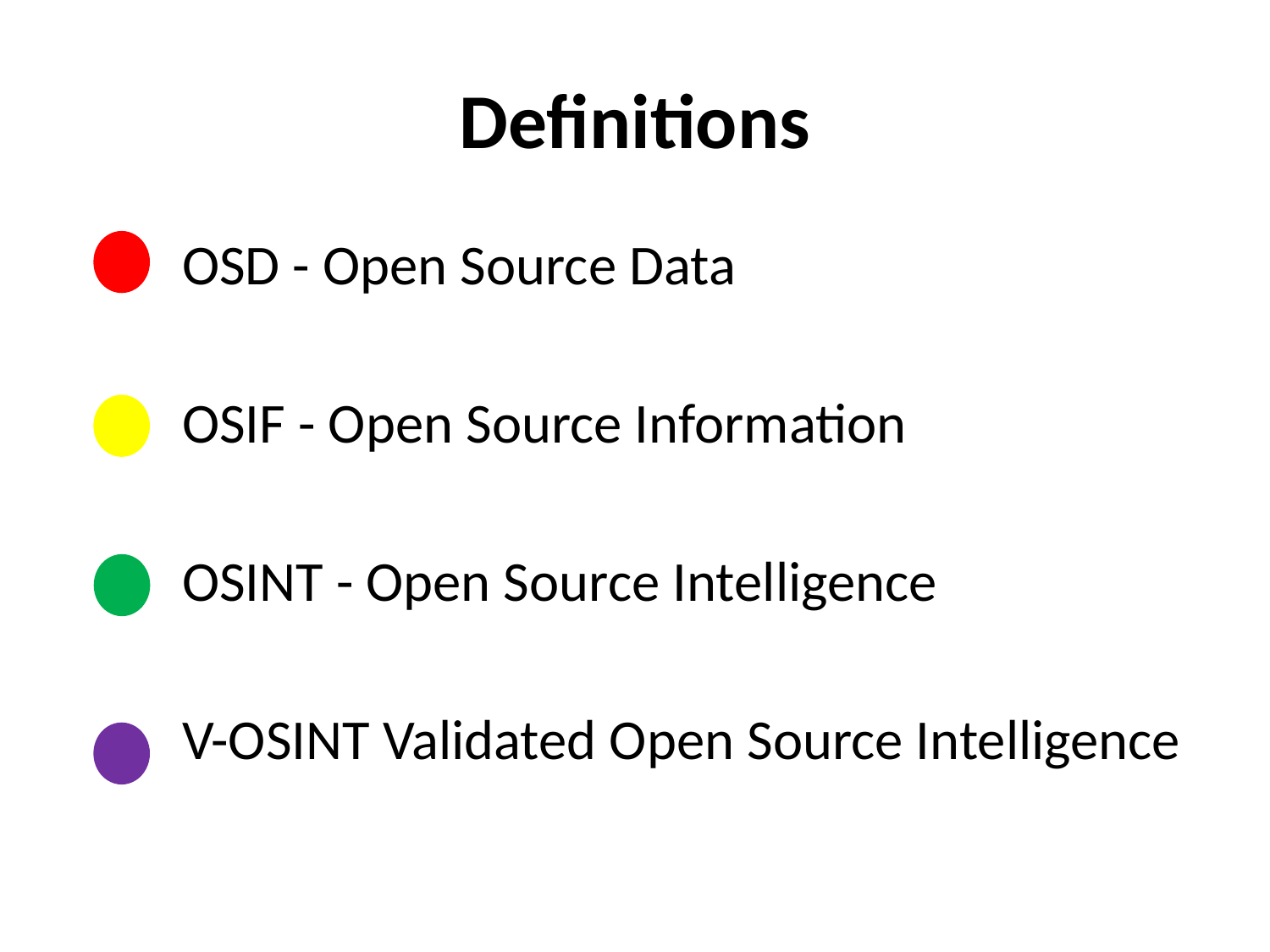

# Definitions
OSD - Open Source Data

OSIF - Open Source Information

OSINT - Open Source Intelligence

V-OSINT Validated Open Source Intelligence